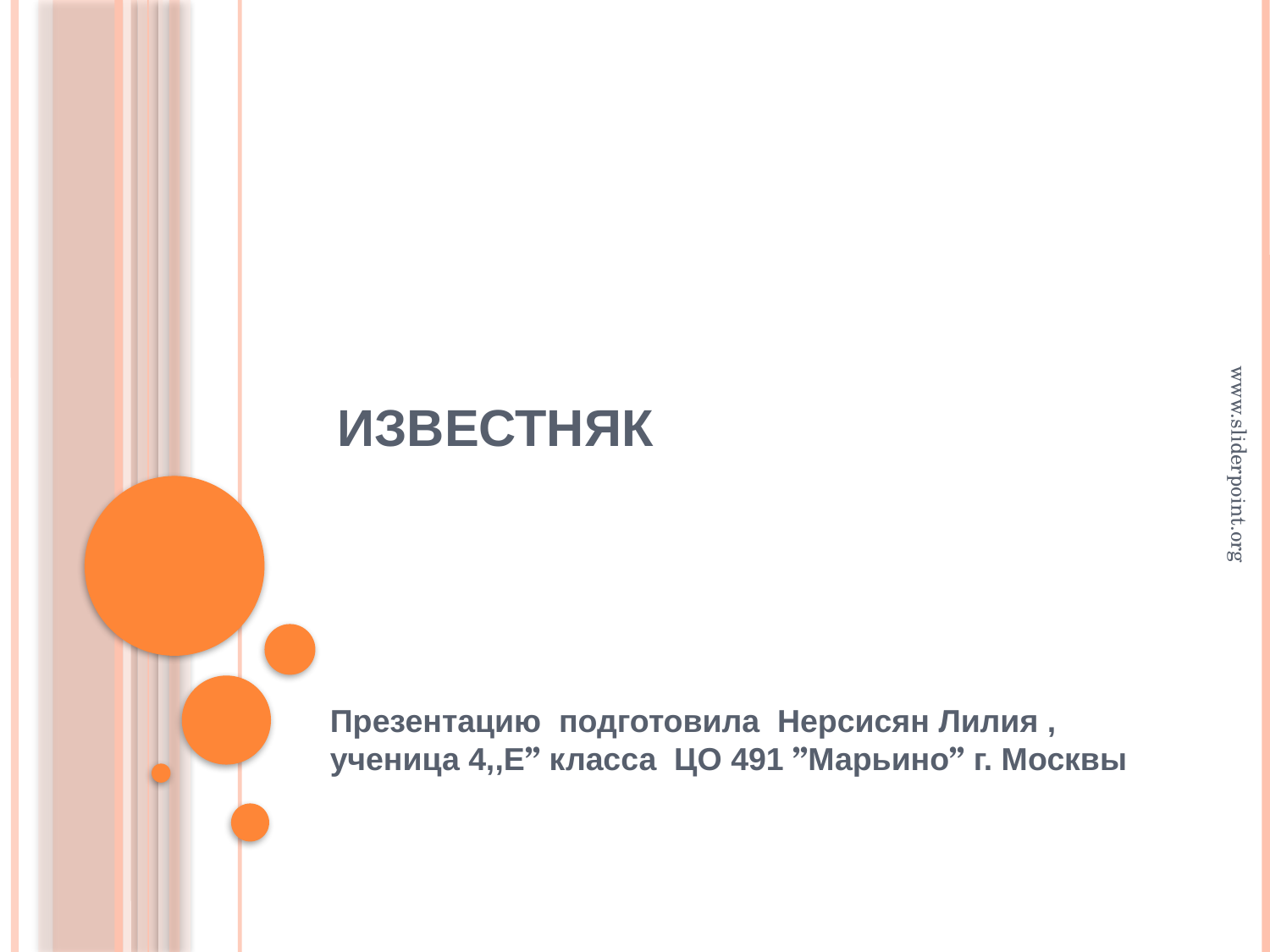

# ИЗВЕСТНЯК
www.sliderpoint.org
Презентацию  подготовила  Нерсисян Лилия , ученица 4,,Е’’ класса  ЦО 491 ’’Марьино’’ г. Москвы